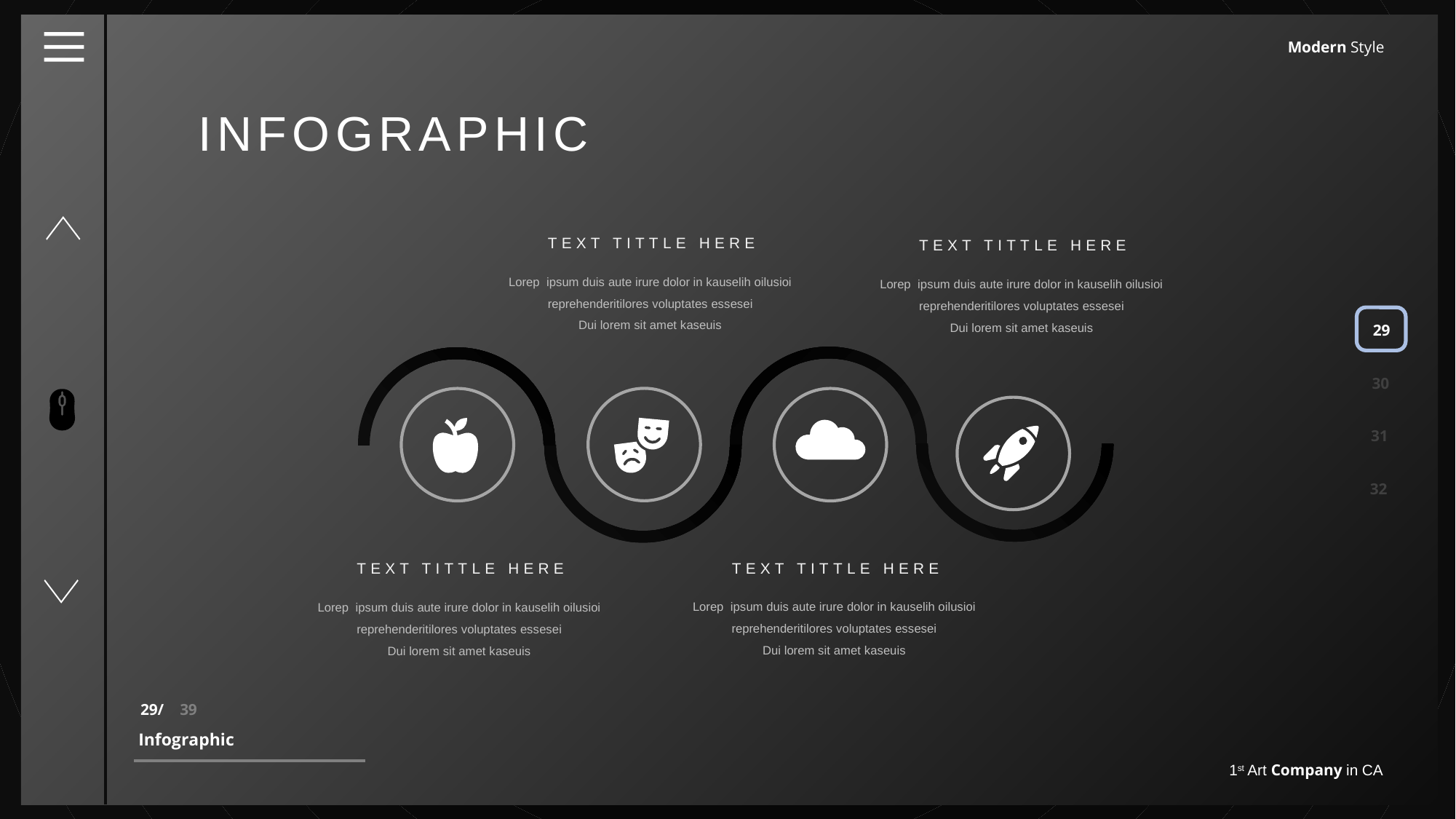

Modern Style
INFOGRAPHIC

TEXT TITTLE HERE
TEXT TITTLE HERE
Lorep  ipsum duis aute irure dolor in kauselih oilusioi reprehenderitilores voluptates essesei
Dui lorem sit amet kaseuis
Lorep  ipsum duis aute irure dolor in kauselih oilusioi reprehenderitilores voluptates essesei
Dui lorem sit amet kaseuis

29
30

31
32
TEXT TITTLE HERE
TEXT TITTLE HERE

Lorep  ipsum duis aute irure dolor in kauselih oilusioi reprehenderitilores voluptates essesei
Dui lorem sit amet kaseuis
Lorep  ipsum duis aute irure dolor in kauselih oilusioi reprehenderitilores voluptates essesei
Dui lorem sit amet kaseuis
29/    39
Infographic
1st Art Company in CA